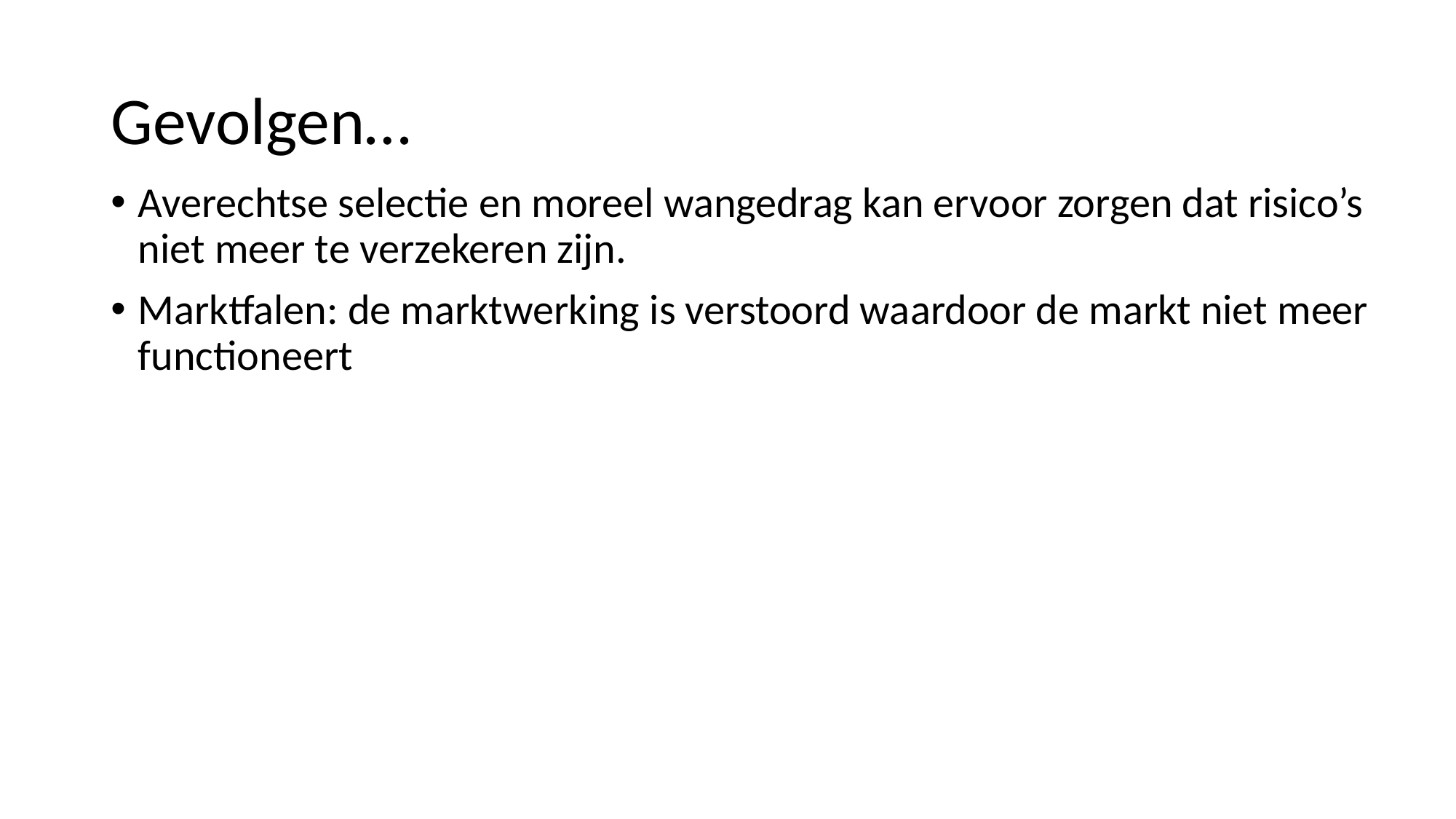

# Gevolgen…
Averechtse selectie en moreel wangedrag kan ervoor zorgen dat risico’s niet meer te verzekeren zijn.
Marktfalen: de marktwerking is verstoord waardoor de markt niet meer functioneert